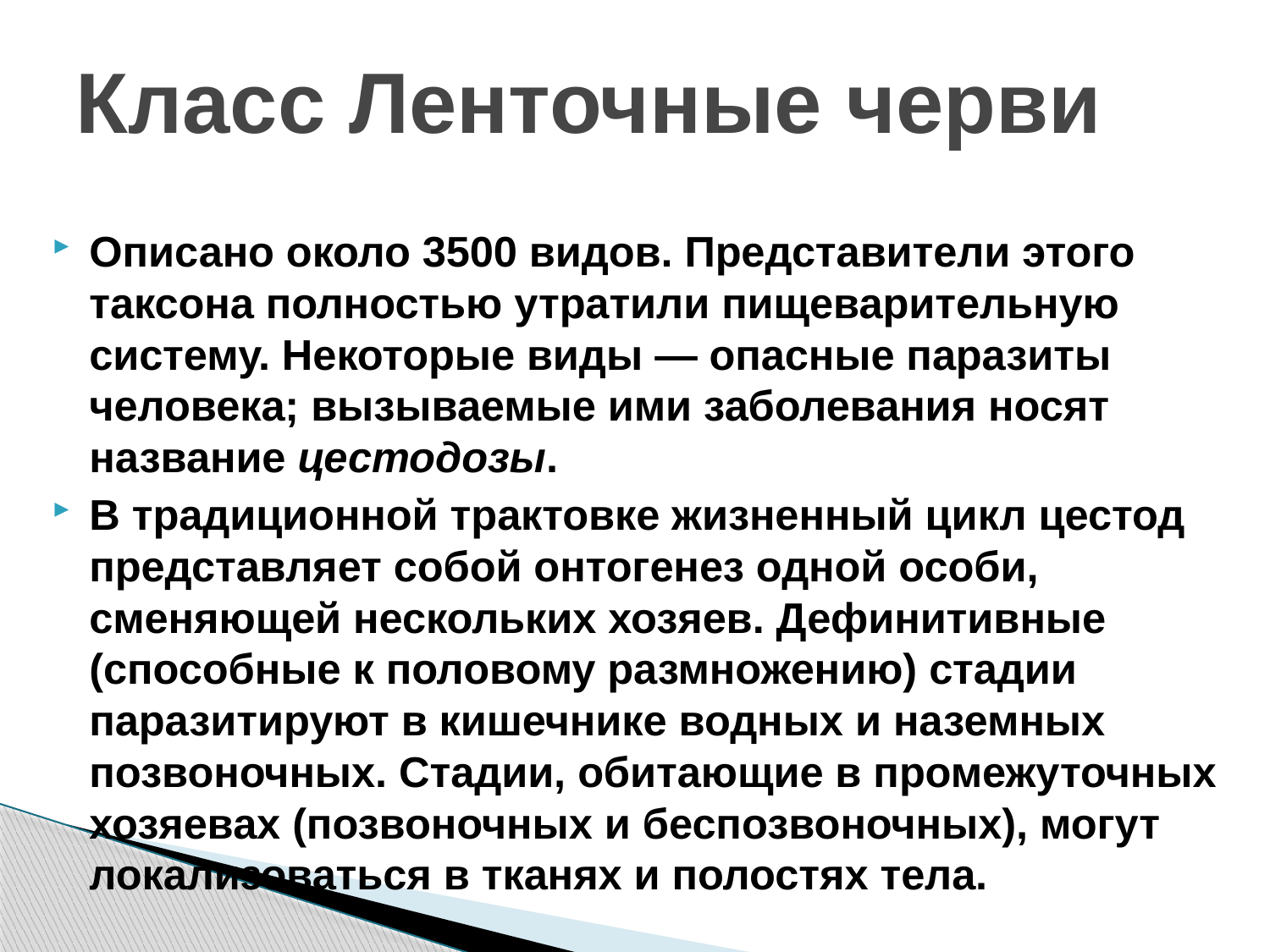

# Класс Ленточные черви
Описано около 3500 видов. Представители этого таксона полностью утратили пищеварительную систему. Некоторые виды — опасные паразиты человека; вызываемые ими заболевания носят название цестодозы.
В традиционной трактовке жизненный цикл цестод представляет собой онтогенез одной особи, сменяющей нескольких хозяев. Дефинитивные (способные к половому размножению) стадии паразитируют в кишечнике водных и наземных позвоночных. Стадии, обитающие в промежуточных хозяевах (позвоночных и беспозвоночных), могут локализоваться в тканях и полостях тела.